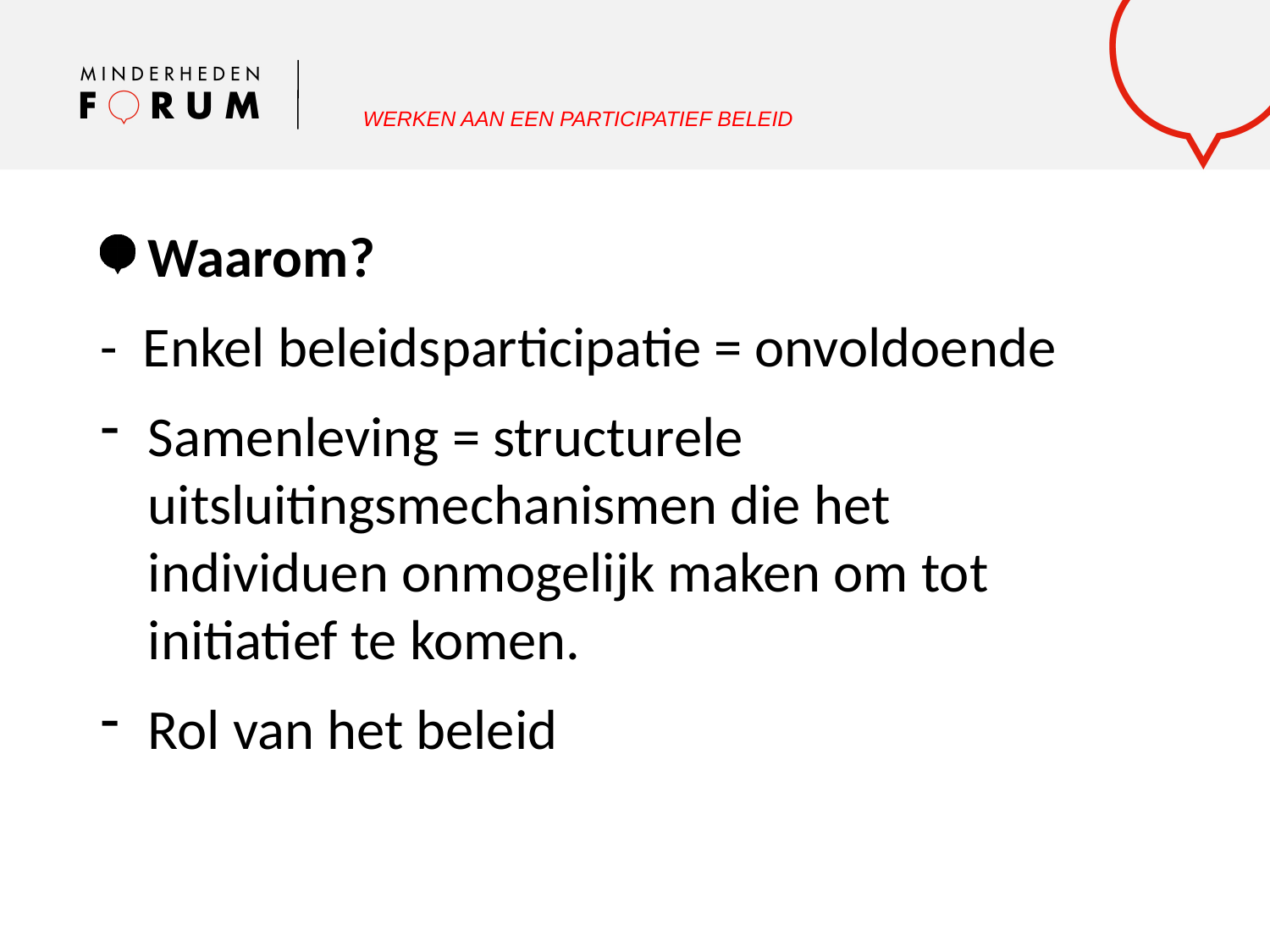

WERKEN AAN EEN PARTICIPATIEF BELEID
Waarom?
-  Enkel beleidsparticipatie = onvoldoende
Samenleving = structurele uitsluitingsmechanismen die het individuen onmogelijk maken om tot initiatief te komen.
Rol van het beleid